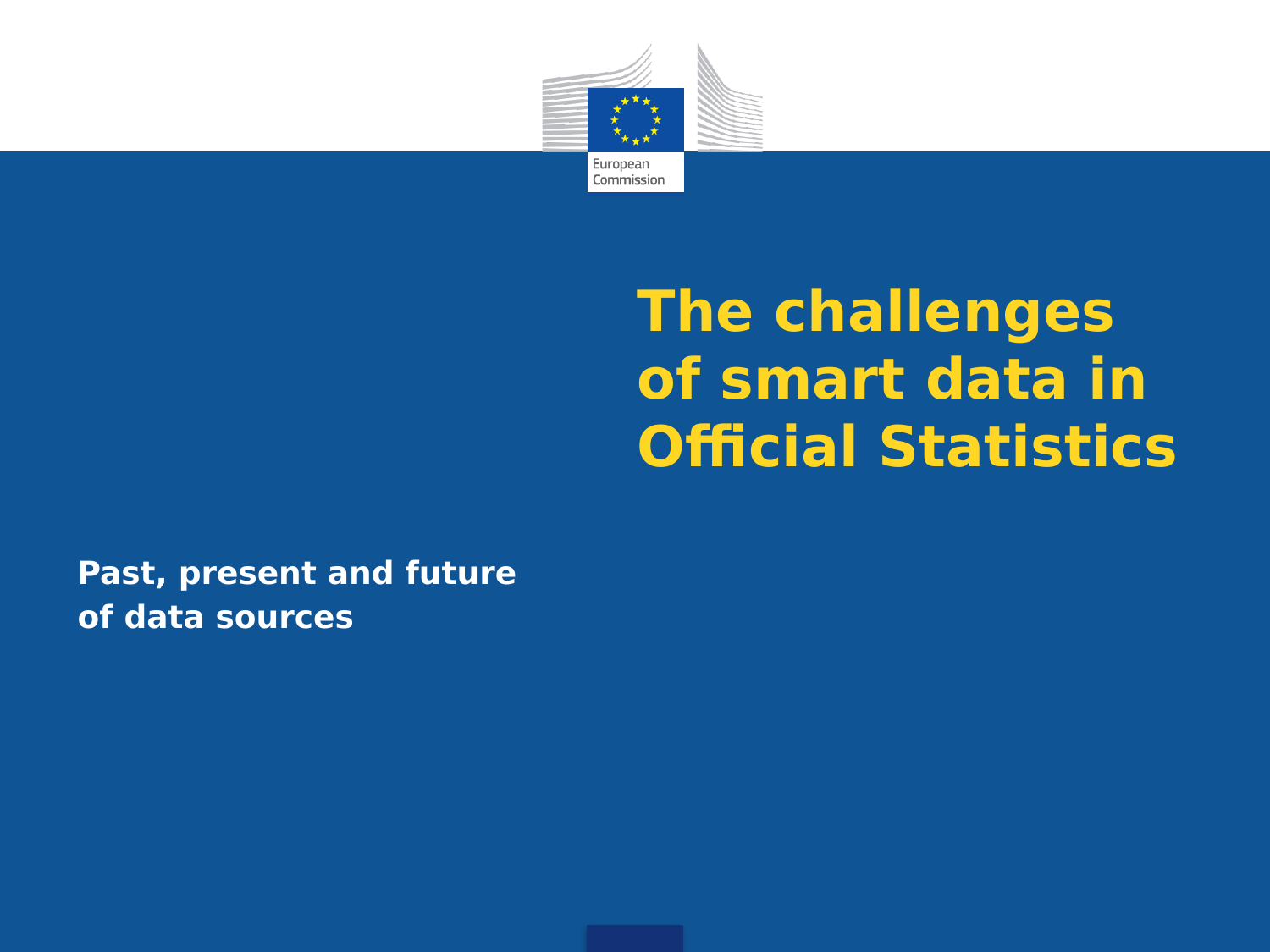

# The challenges of smart data in Official Statistics
Past, present and future
of data sources